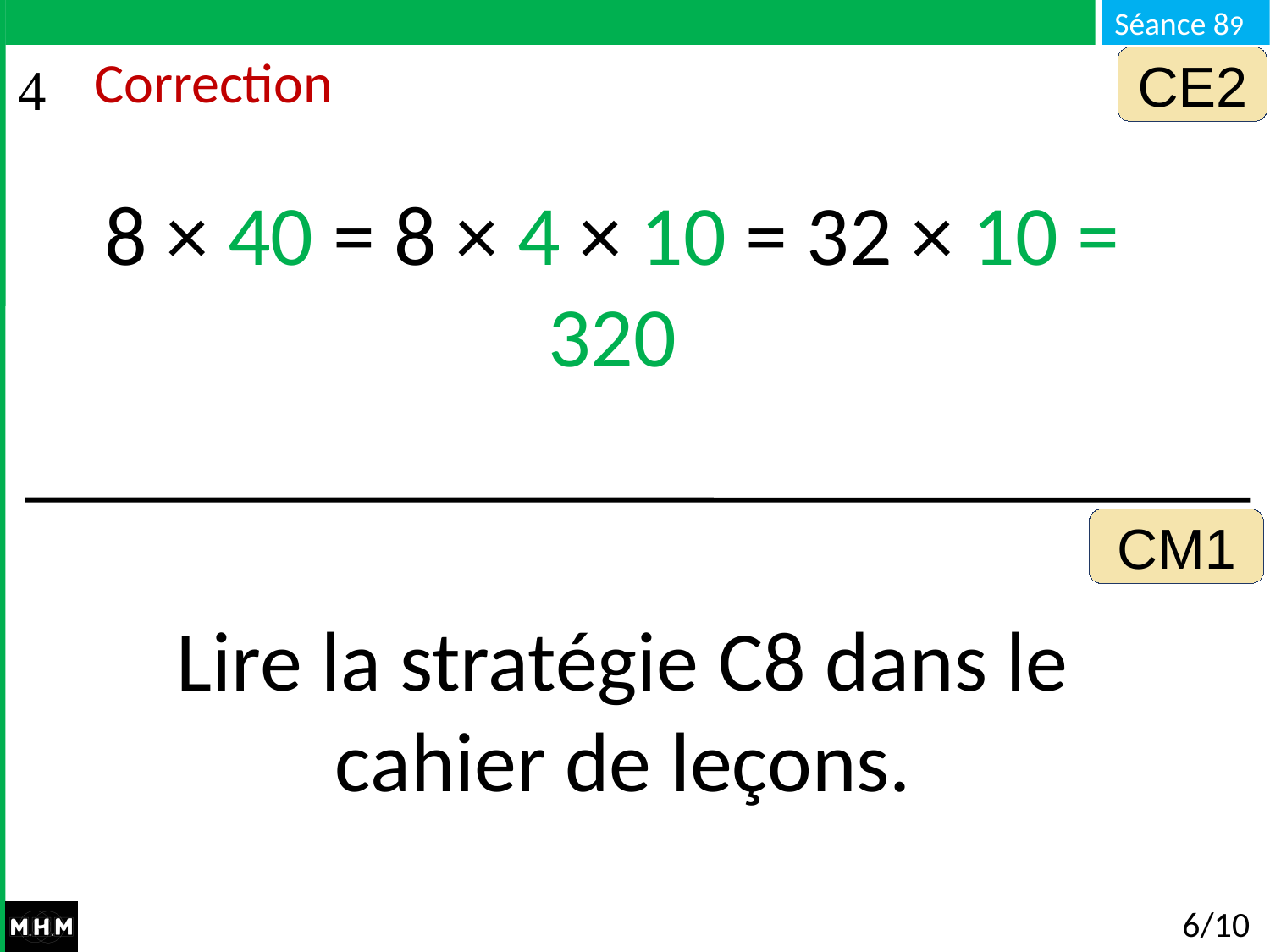

CE2
# Correction
8 × 40 = 8 × 4 × 10 = 32 × 10 = 320

CM1
Lire la stratégie C8 dans le cahier de leçons.
6/10